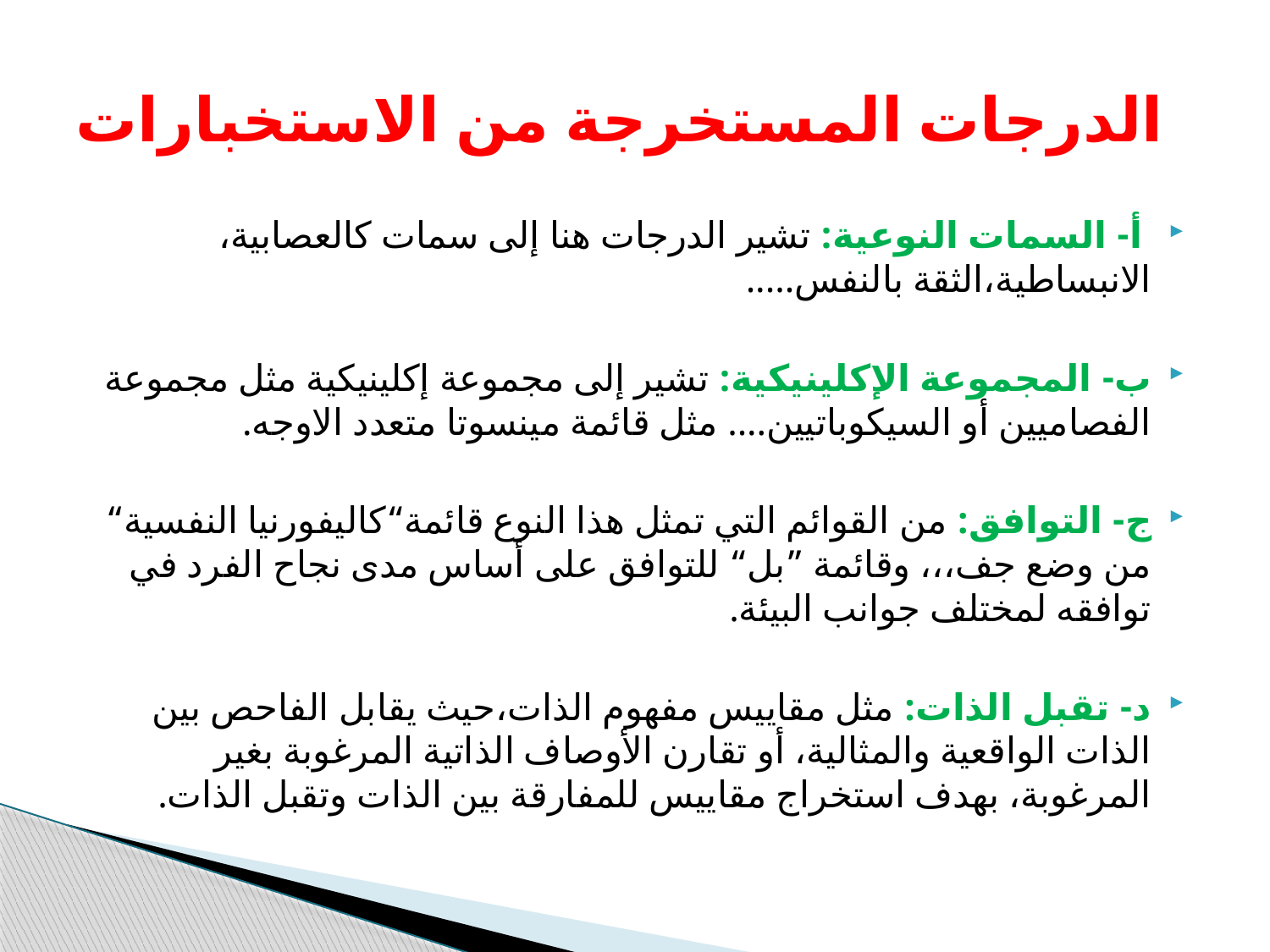

# الدرجات المستخرجة من الاستخبارات
 أ- السمات النوعية: تشير الدرجات هنا إلى سمات كالعصابية، الانبساطية،الثقة بالنفس.....

ب- المجموعة الإكلينيكية: تشير إلى مجموعة إكلينيكية مثل مجموعة الفصاميين أو السيكوباتيين.... مثل قائمة مينسوتا متعدد الاوجه.

ج- التوافق: من القوائم التي تمثل هذا النوع قائمة“كاليفورنيا النفسية“ من وضع جف،،، وقائمة ”بل“ للتوافق على أساس مدى نجاح الفرد في توافقه لمختلف جوانب البيئة.

د- تقبل الذات: مثل مقاييس مفهوم الذات،حيث يقابل الفاحص بين الذات الواقعية والمثالية، أو تقارن الأوصاف الذاتية المرغوبة بغير المرغوبة، بهدف استخراج مقاييس للمفارقة بين الذات وتقبل الذات.